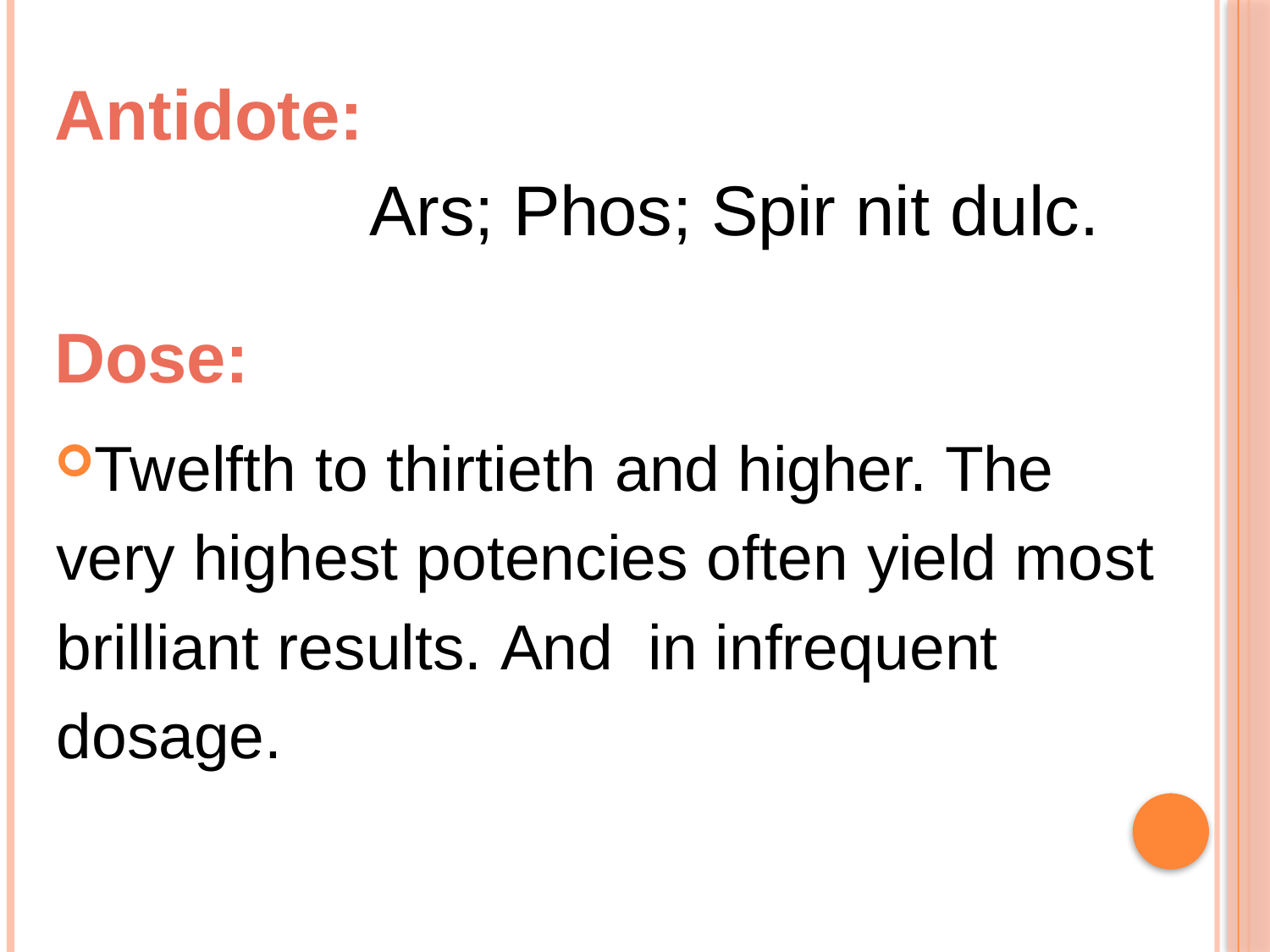

Antidote:
                Ars; Phos; Spir nit dulc.

Dose:
Twelfth to thirtieth and higher. The very highest potencies often yield most brilliant results. And  in infrequent dosage.